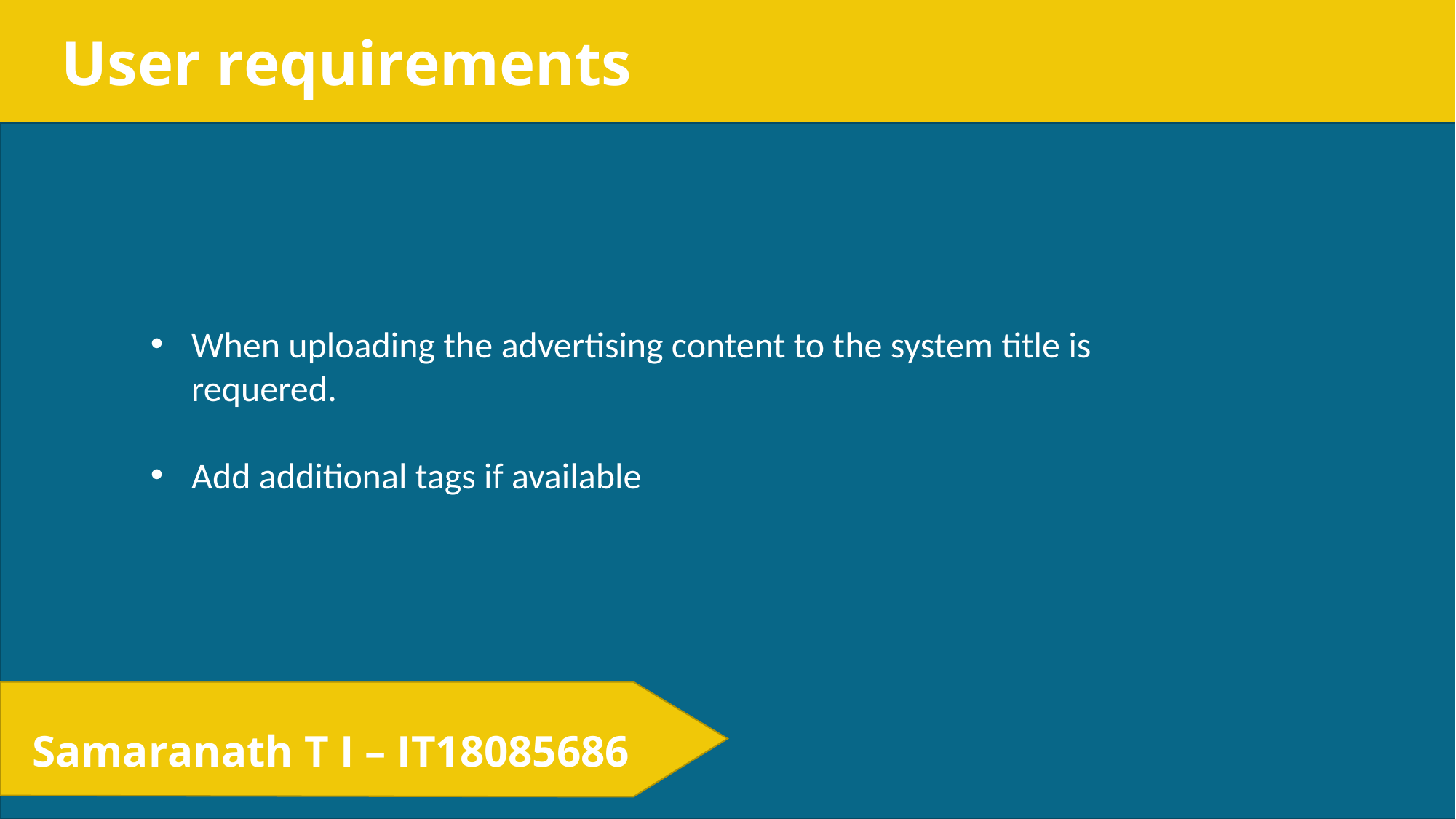

User requirements

When uploading the advertising content to the system title is requered.

Add additional tags if available

Samaranath T I – IT18085686